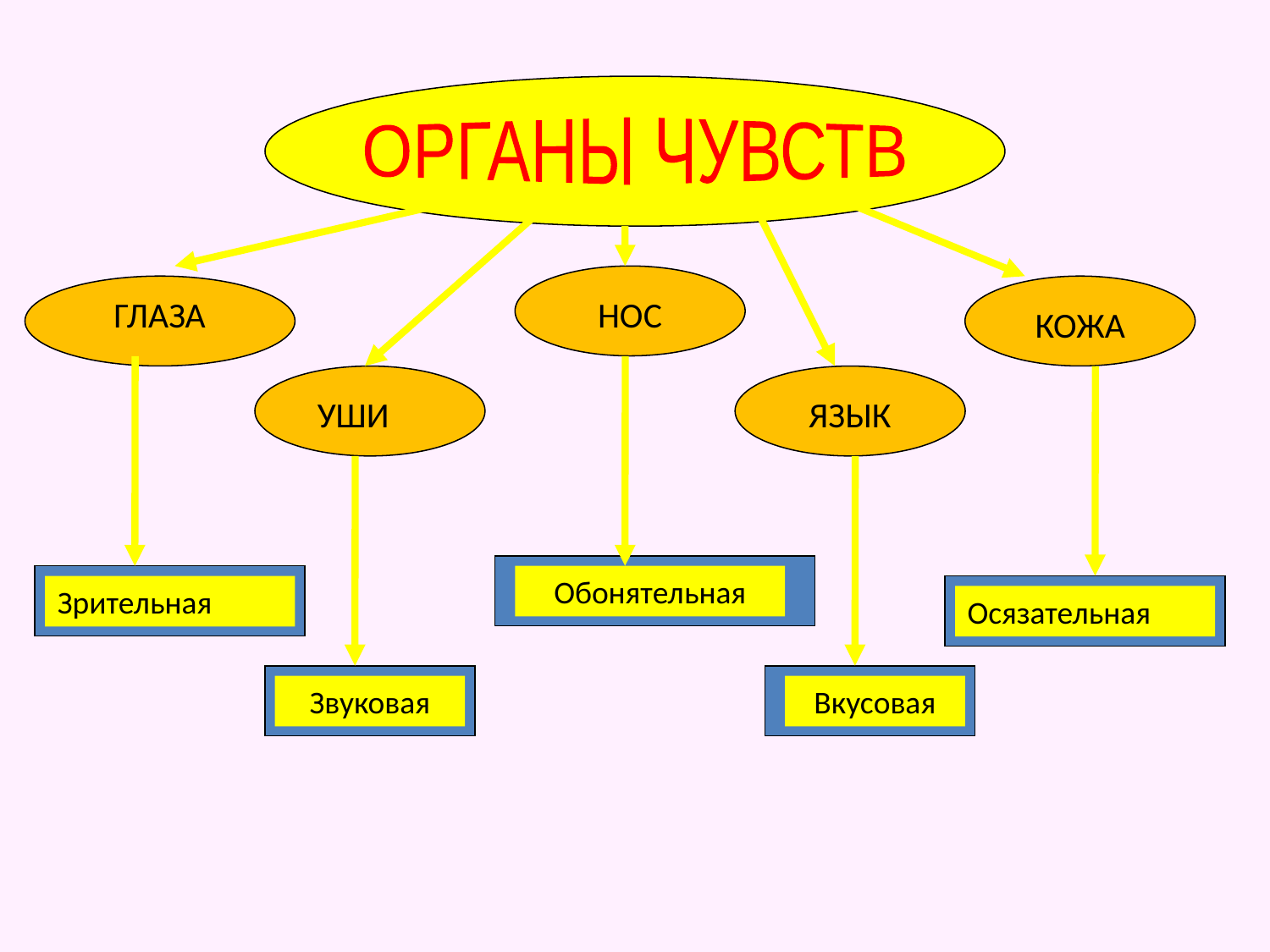

ОРГАНЫ ЧУВСТВ

ГЛАЗА
НОС
КОЖА

УШИ
ЯЗЫК

Обонятельная
Зрительная

Осязательная

Звуковая
Вкусовая